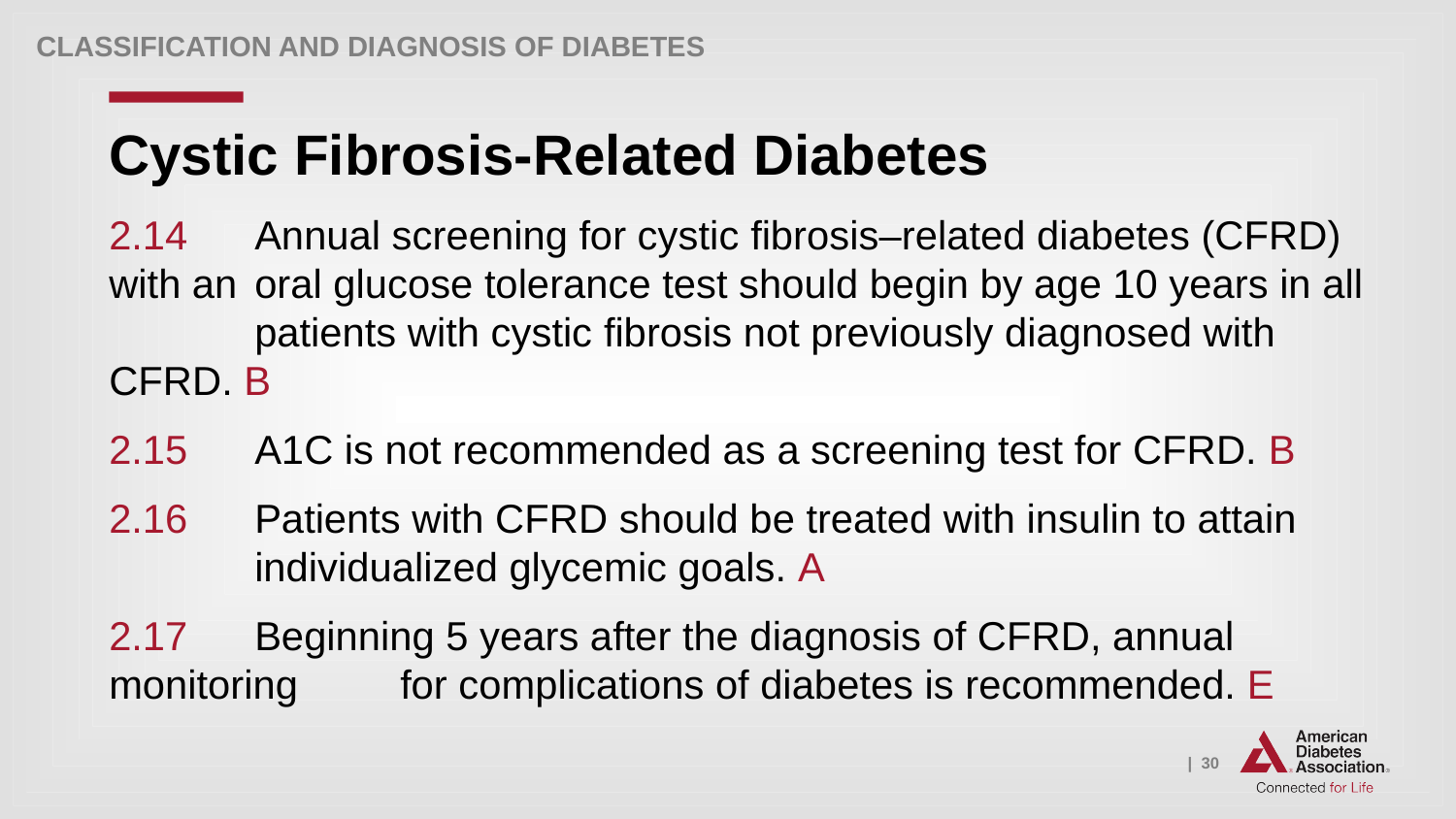

Classification and Diagnosis of Diabetes
# Cystic Fibrosis-Related Diabetes
2.14	Annual screening for cystic fibrosis–related diabetes (CFRD) with an 	oral glucose tolerance test should begin by age 10 years in all  	patients with cystic fibrosis not previously diagnosed with CFRD. B
2.15 	A1C is not recommended as a screening test for CFRD. B
2.16 	Patients with CFRD should be treated with insulin to attain 	individualized glycemic goals. A
2.17 	Beginning 5 years after the diagnosis of CFRD, annual monitoring	for complications of diabetes is recommended. E